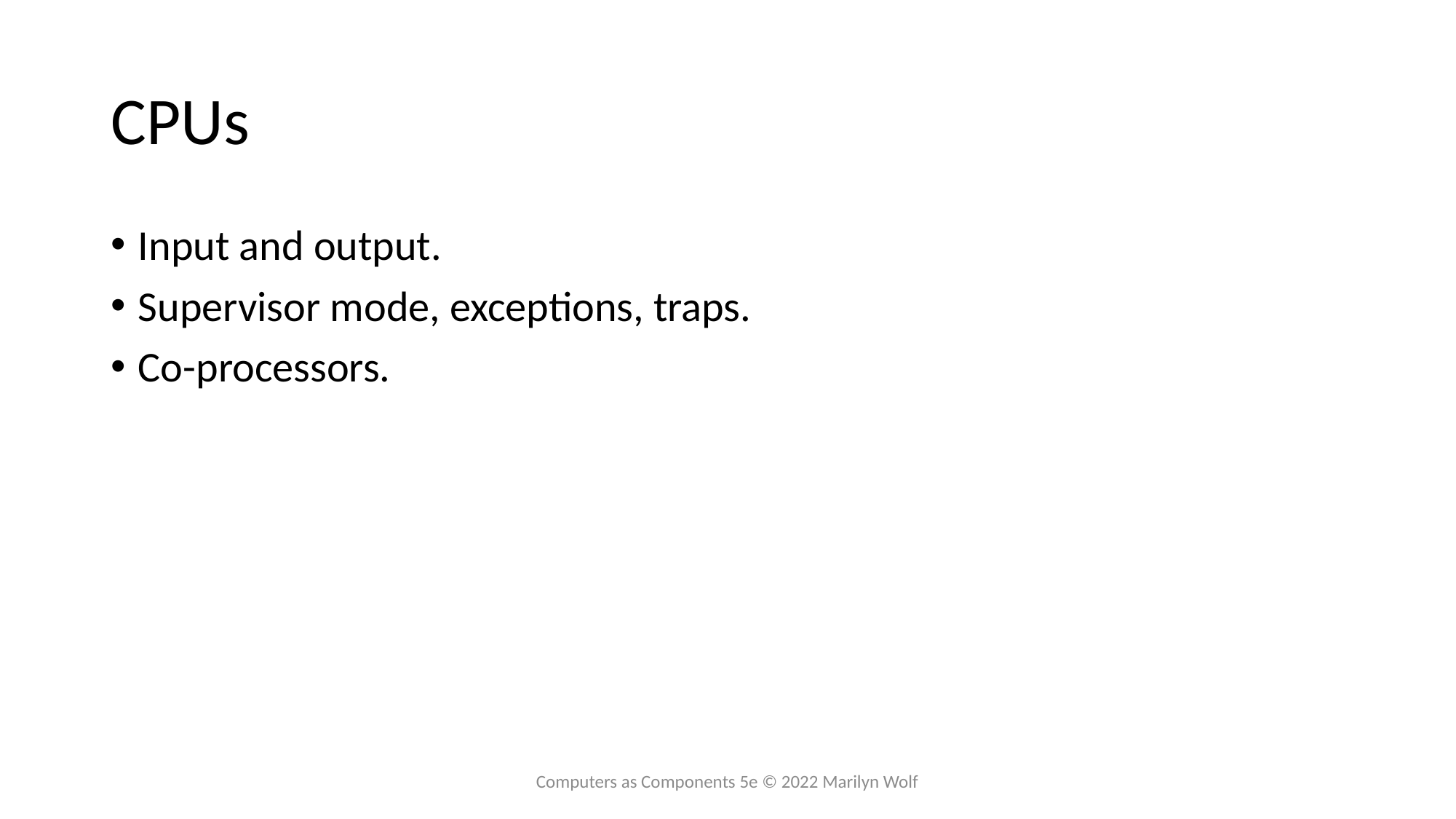

# CPUs
Input and output.
Supervisor mode, exceptions, traps.
Co-processors.
Computers as Components 5e © 2022 Marilyn Wolf